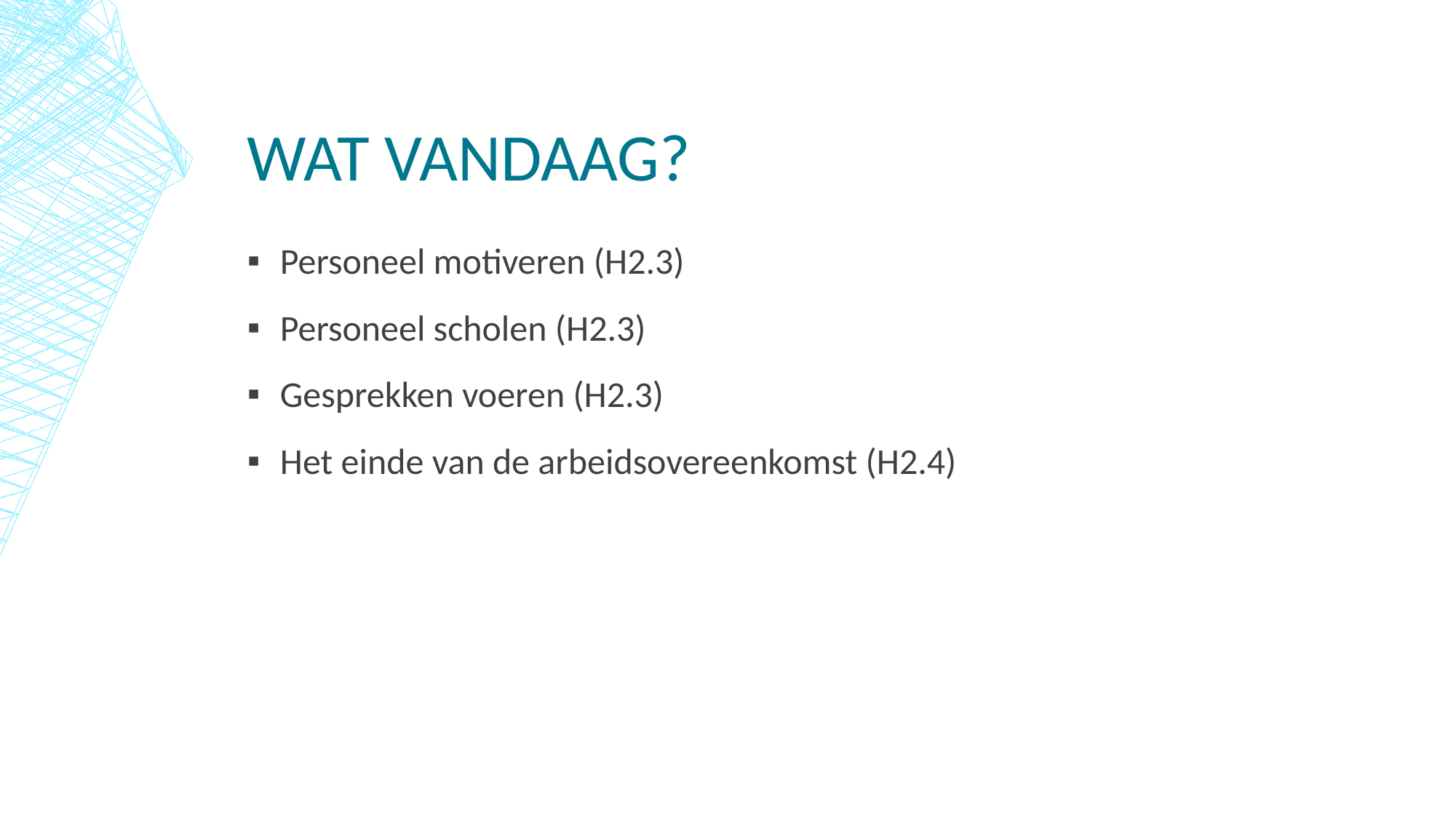

# Wat vandaag?
Personeel motiveren (H2.3)
Personeel scholen (H2.3)
Gesprekken voeren (H2.3)
Het einde van de arbeidsovereenkomst (H2.4)